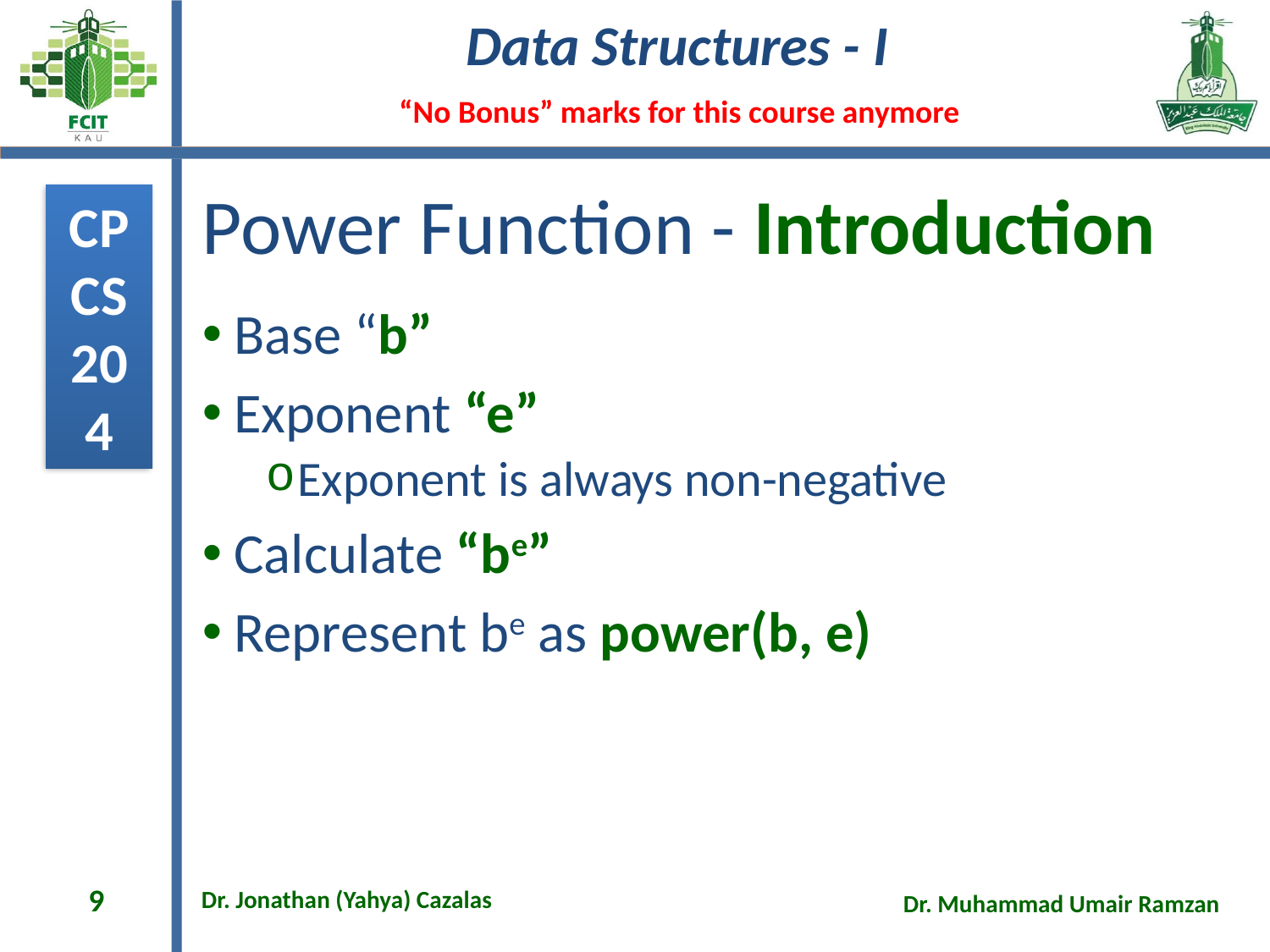

# Power Function - Introduction
Base “b”
Exponent “e”
Exponent is always non-negative
Calculate “be”
Represent be as power(b, e)
9